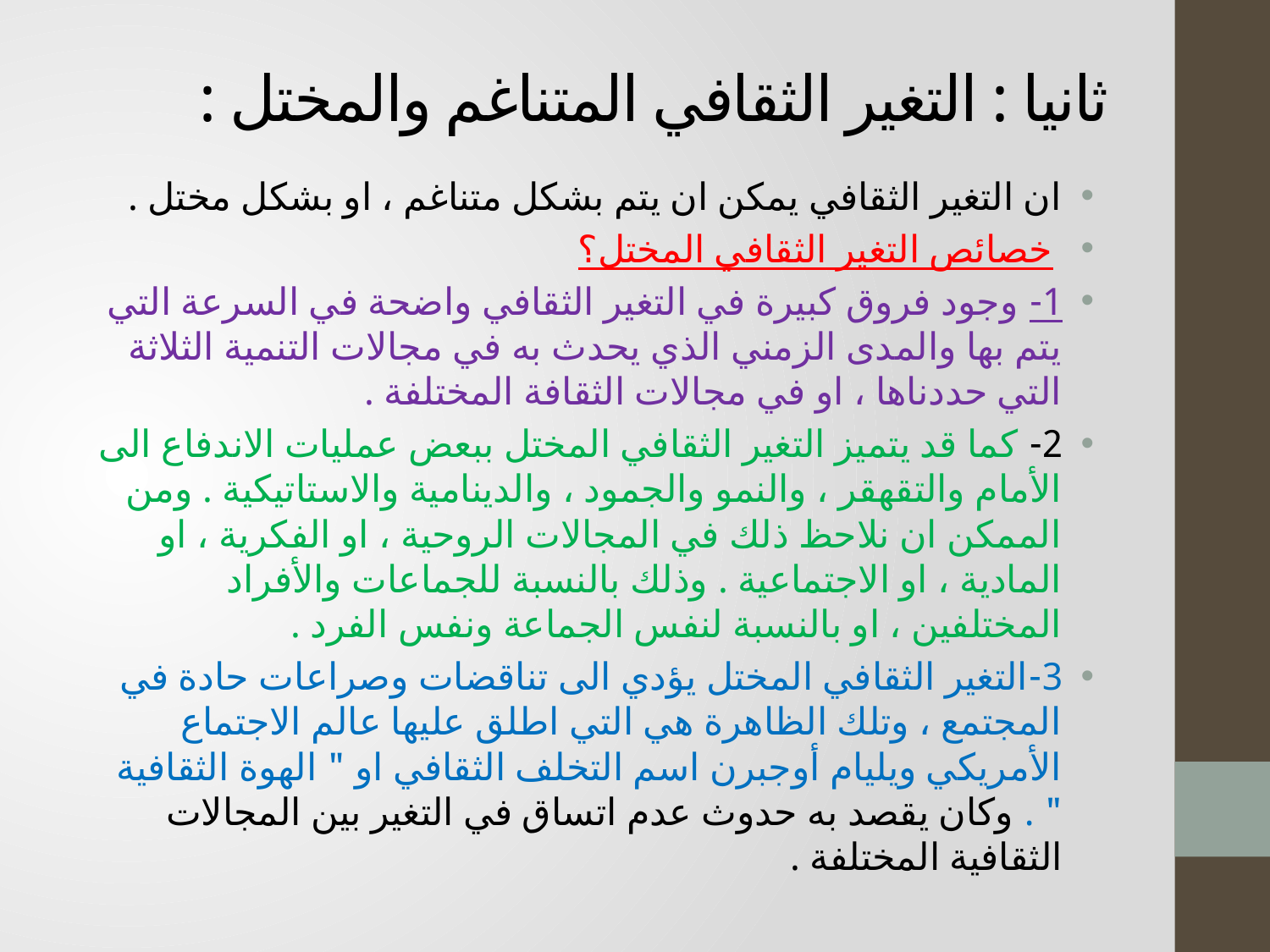

# ثانيا : التغير الثقافي المتناغم والمختل :
ان التغير الثقافي يمكن ان يتم بشكل متناغم ، او بشكل مختل .
 خصائص التغير الثقافي المختل؟
1- وجود فروق كبيرة في التغير الثقافي واضحة في السرعة التي يتم بها والمدى الزمني الذي يحدث به في مجالات التنمية الثلاثة التي حددناها ، او في مجالات الثقافة المختلفة .
2- كما قد يتميز التغير الثقافي المختل ببعض عمليات الاندفاع الى الأمام والتقهقر ، والنمو والجمود ، والدينامية والاستاتيكية . ومن الممكن ان نلاحظ ذلك في المجالات الروحية ، او الفكرية ، او المادية ، او الاجتماعية . وذلك بالنسبة للجماعات والأفراد المختلفين ، او بالنسبة لنفس الجماعة ونفس الفرد .
3-التغير الثقافي المختل يؤدي الى تناقضات وصراعات حادة في المجتمع ، وتلك الظاهرة هي التي اطلق عليها عالم الاجتماع الأمريكي ويليام أوجبرن اسم التخلف الثقافي او " الهوة الثقافية " . وكان يقصد به حدوث عدم اتساق في التغير بين المجالات الثقافية المختلفة .